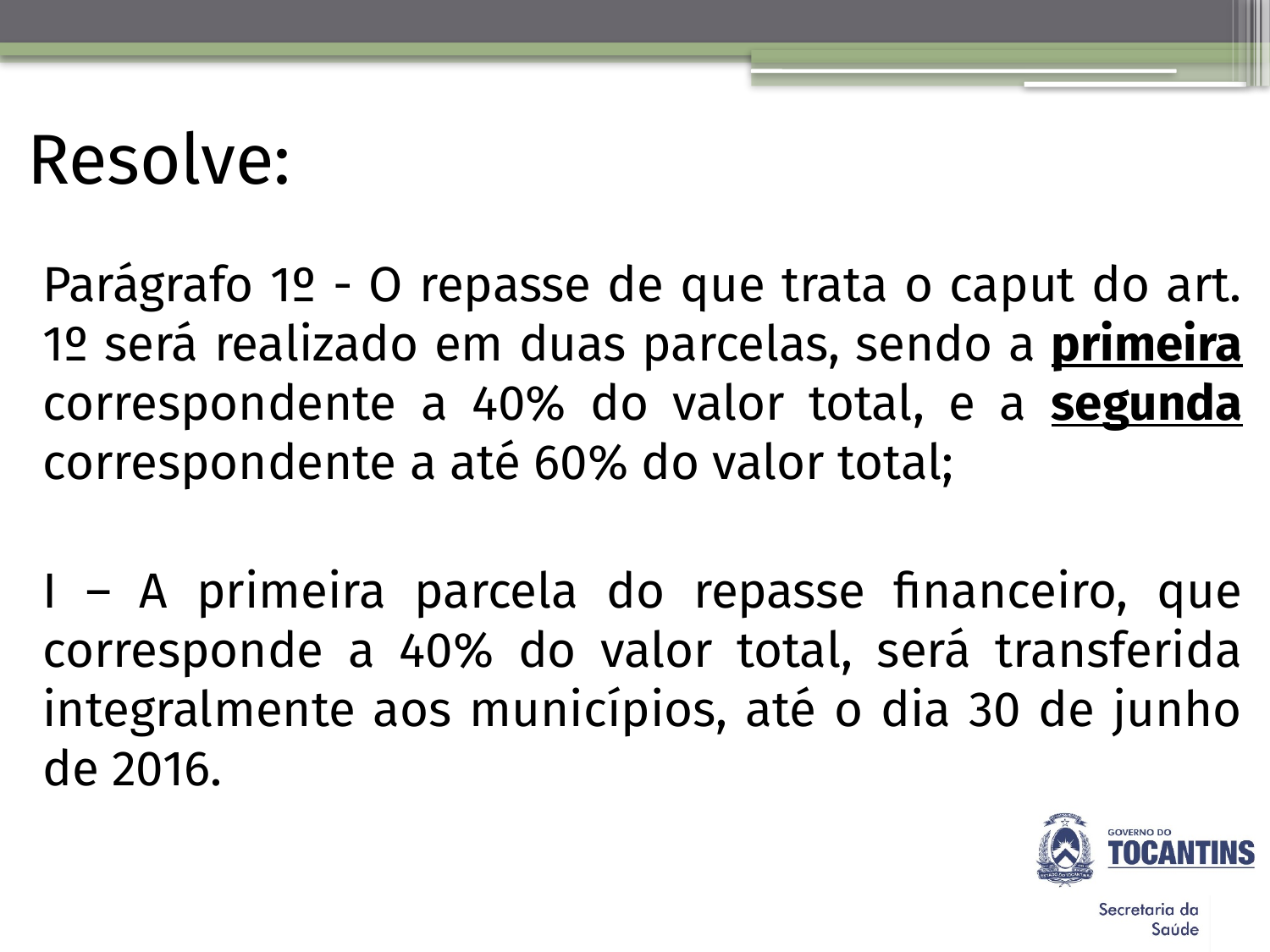

# Resolve:
Parágrafo 1º - O repasse de que trata o caput do art. 1º será realizado em duas parcelas, sendo a primeira correspondente a 40% do valor total, e a segunda correspondente a até 60% do valor total;

I – A primeira parcela do repasse financeiro, que corresponde a 40% do valor total, será transferida integralmente aos municípios, até o dia 30 de junho de 2016.